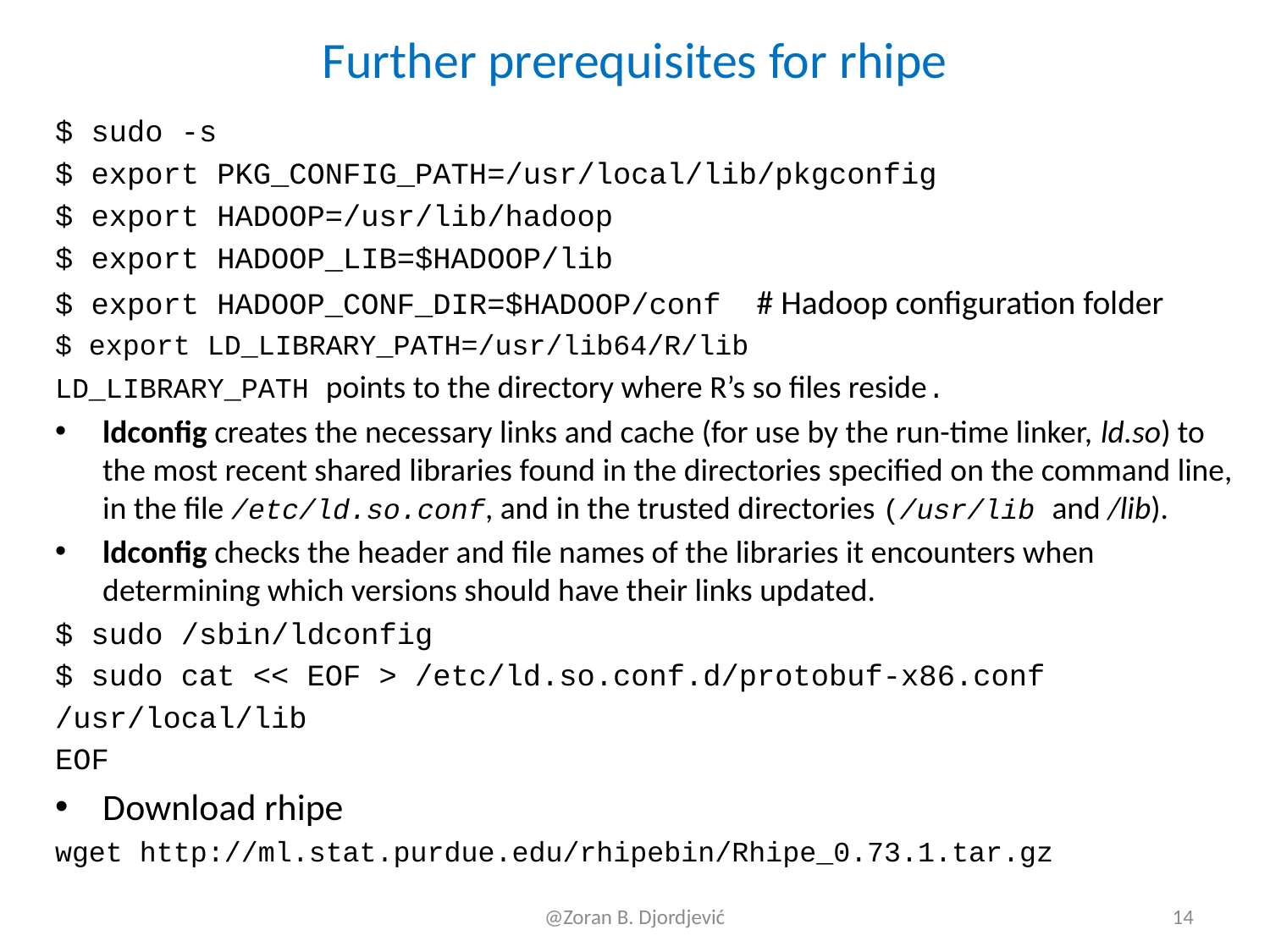

# Further prerequisites for rhipe
$ sudo -s
$ export PKG_CONFIG_PATH=/usr/local/lib/pkgconfig
$ export HADOOP=/usr/lib/hadoop
$ export HADOOP_LIB=$HADOOP/lib
$ export HADOOP_CONF_DIR=$HADOOP/conf  # Hadoop configuration folder
$ export LD_LIBRARY_PATH=/usr/lib64/R/lib
LD_LIBRARY_PATH points to the directory where R’s so files reside.
ldconfig creates the necessary links and cache (for use by the run-time linker, ld.so) to the most recent shared libraries found in the directories specified on the command line, in the file /etc/ld.so.conf, and in the trusted directories (/usr/lib and /lib).
ldconfig checks the header and file names of the libraries it encounters when determining which versions should have their links updated.
$ sudo /sbin/ldconfig
$ sudo cat << EOF > /etc/ld.so.conf.d/protobuf-x86.conf
/usr/local/lib
EOF
Download rhipe
wget http://ml.stat.purdue.edu/rhipebin/Rhipe_0.73.1.tar.gz
@Zoran B. Djordjević
14